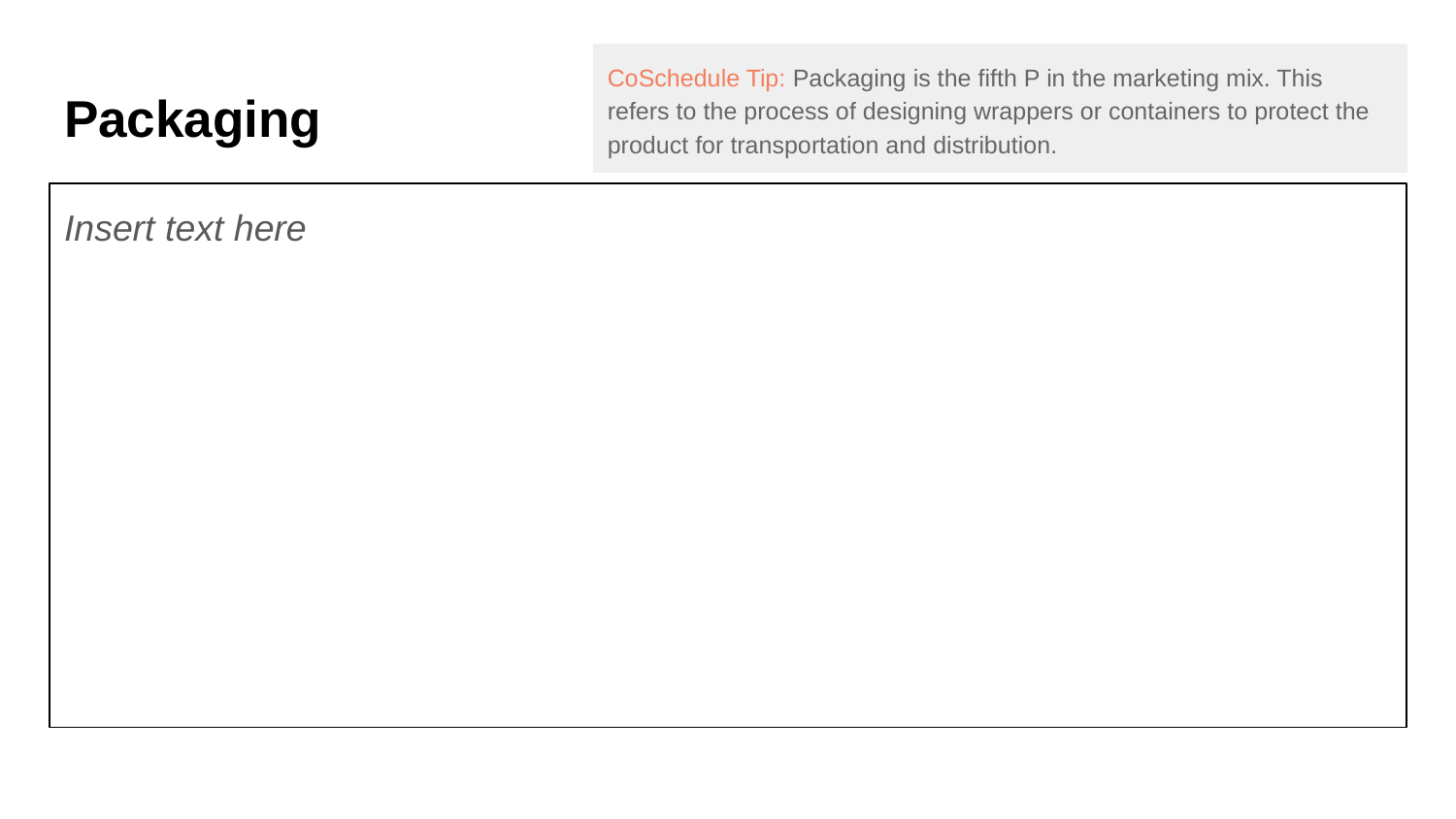

CoSchedule Tip: Packaging is the fifth P in the marketing mix. This refers to the process of designing wrappers or containers to protect the product for transportation and distribution.
# Packaging
Insert text here